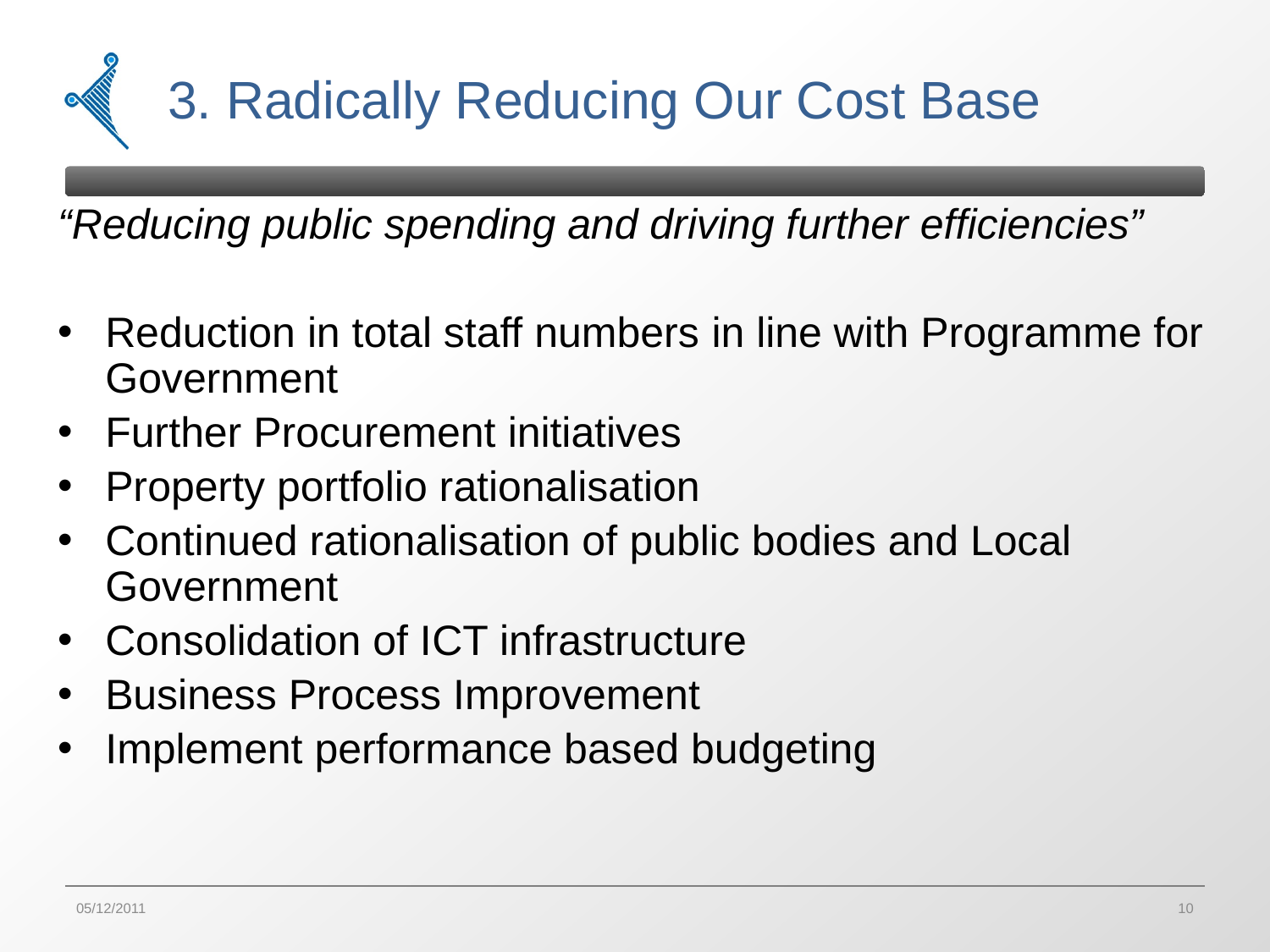

# 3. Radically Reducing Our Cost Base
“Reducing public spending and driving further efficiencies”

Reduction in total staff numbers in line with Programme for Government
Further Procurement initiatives
Property portfolio rationalisation
Continued rationalisation of public bodies and Local Government
Consolidation of ICT infrastructure
Business Process Improvement
Implement performance based budgeting
05/12/2011
10